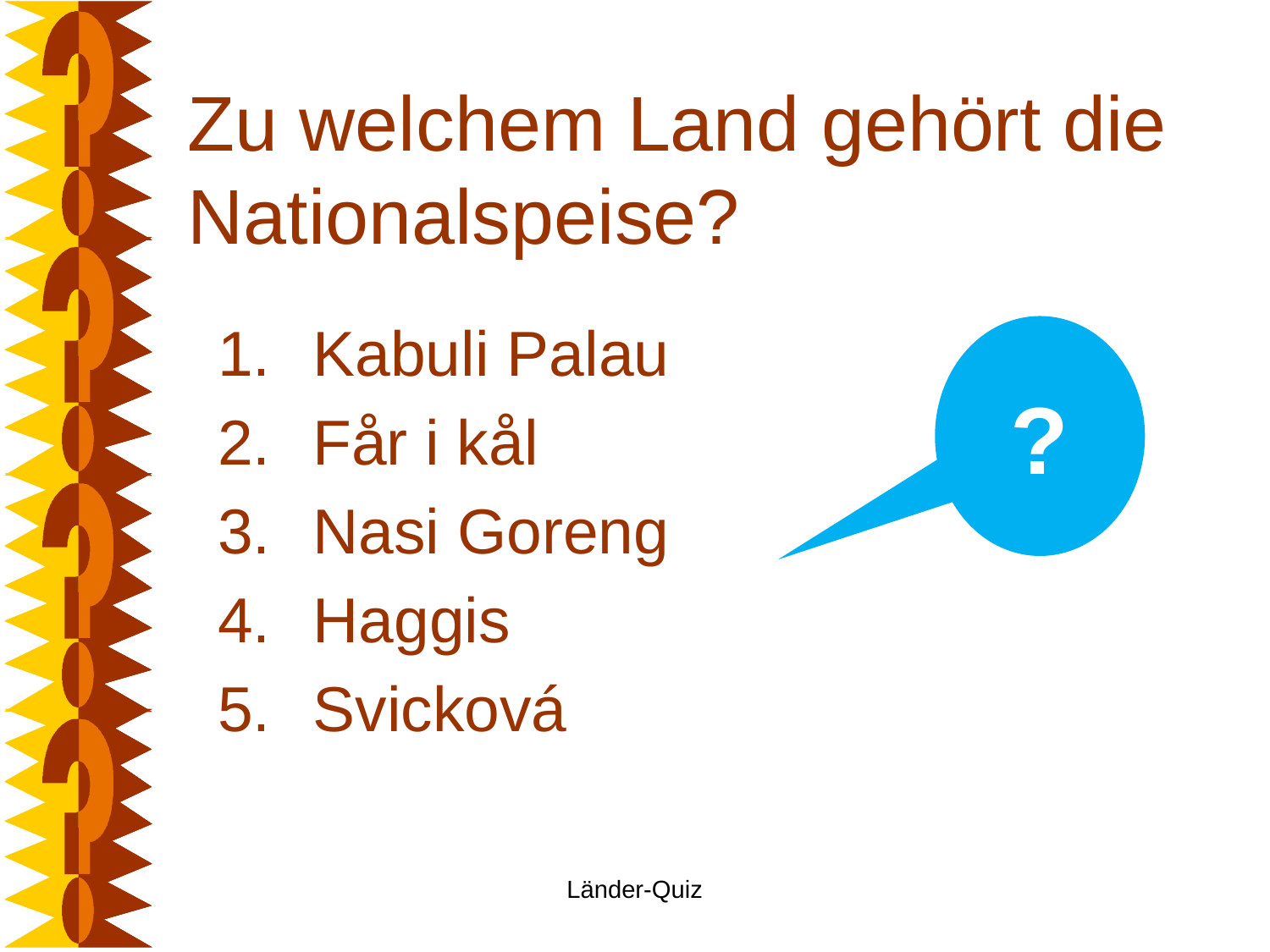

# Zu welchem Land gehört die Nationalspeise?
Kabuli Palau
Får i kål
Nasi Goreng
Haggis
Svicková
?
Länder-Quiz